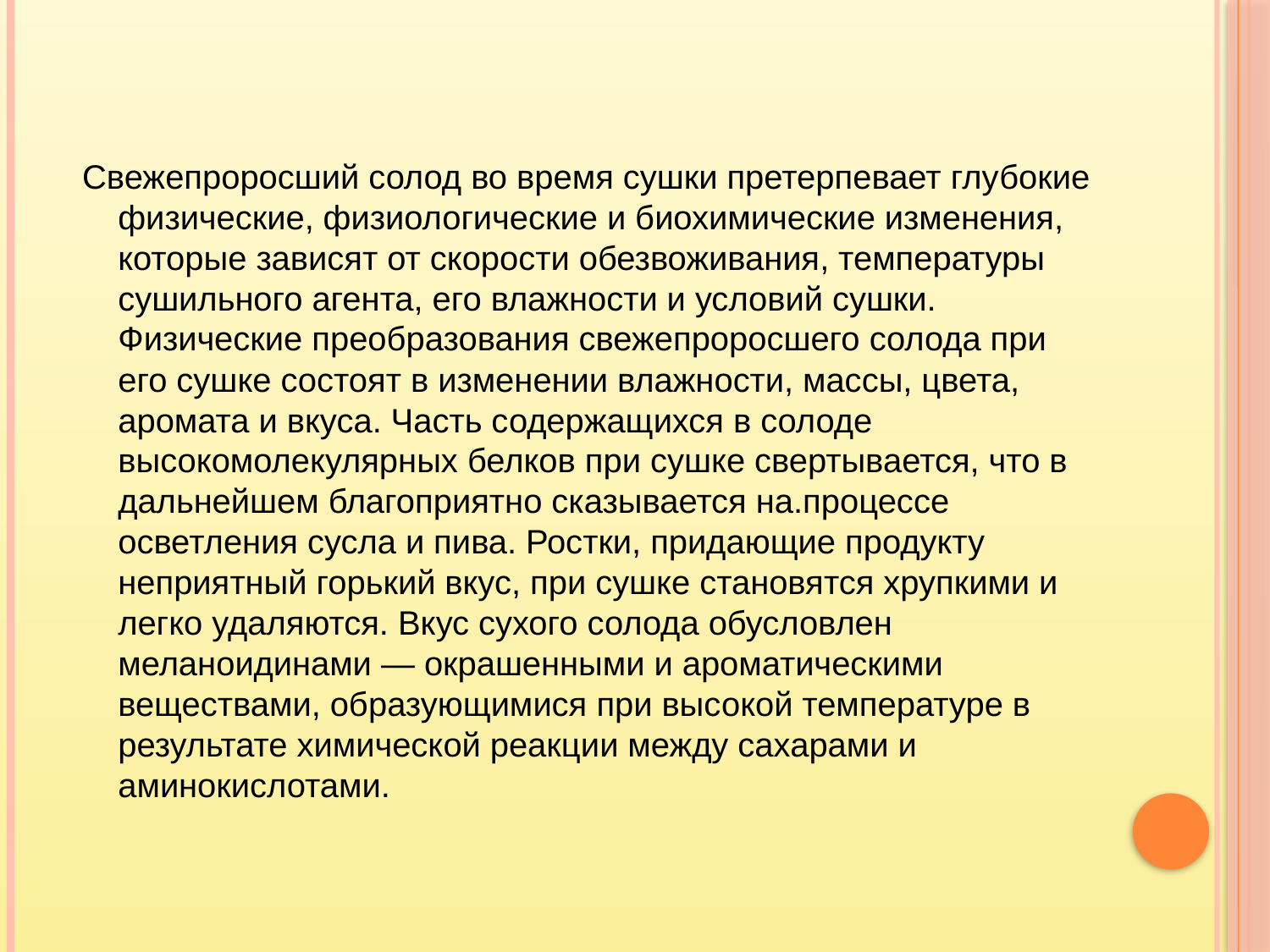

Свежепроросший солод во время сушки претерпевает глубокие физические, физиологические и биохимические изменения, которые зависят от скорости обезвоживания, температуры сушильного агента, его влажности и условий сушки. Физические преобразования свежепроросшего солода при его сушке состоят в изменении влажности, массы, цвета, аромата и вкуса. Часть содержащихся в солоде высокомолекулярных белков при сушке свертывается, что в дальнейшем благоприятно сказывается на.процессе осветления сусла и пива. Ростки, придающие продукту неприятный горький вкус, при сушке становятся хрупкими и легко удаляются. Вкус сухого солода обусловлен меланоидинами — окрашенными и ароматическими веществами, образующимися при высокой температуре в результате химической реакции между сахарами и аминокислотами.